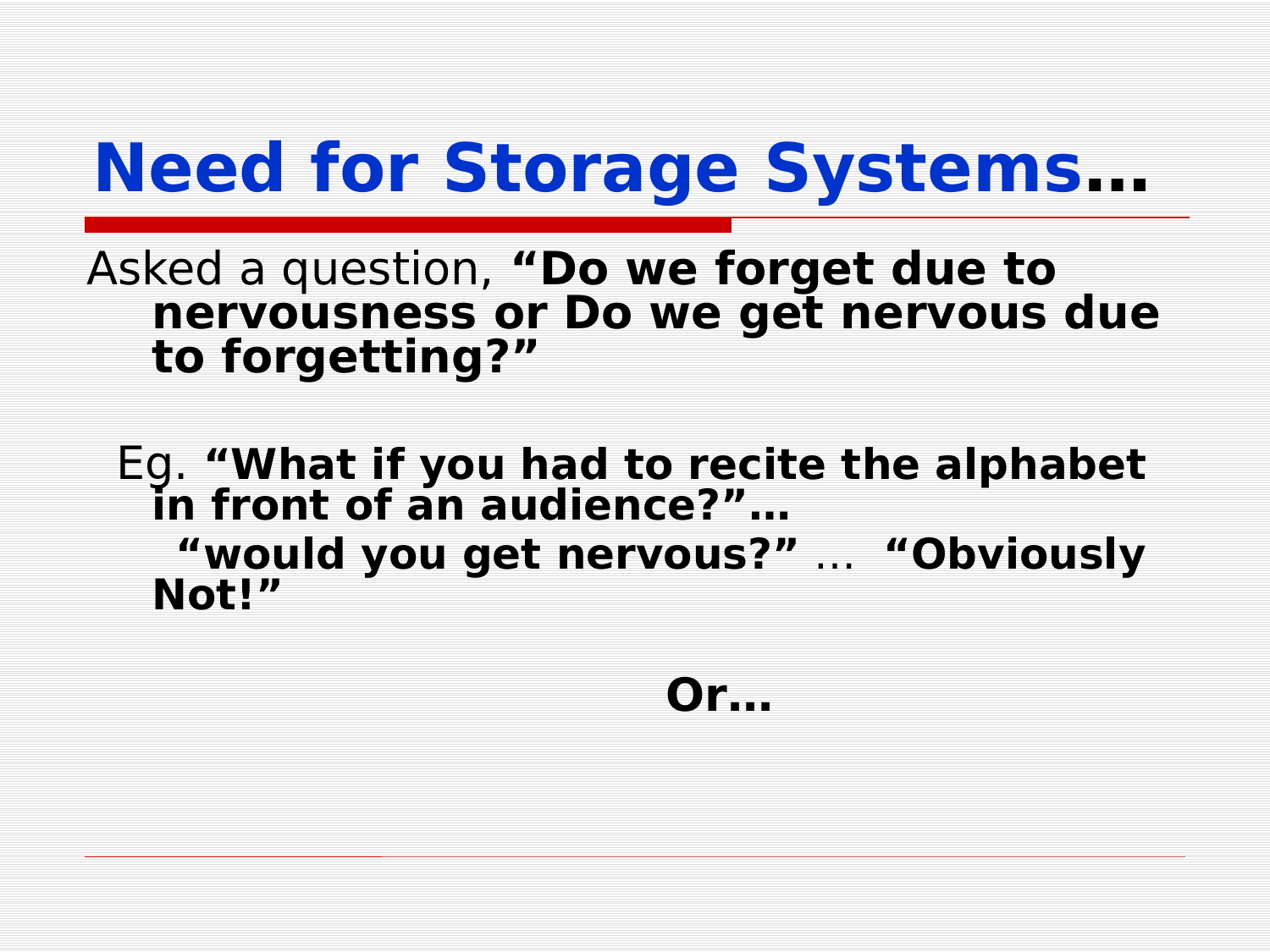

# Need for Storage Systems…
Asked a question, “Do we forget due to nervousness or Do we get nervous due to forgetting?”

  Eg. “What if you had to recite the alphabet in front of an audience?”…
      “would you get nervous?” …  “Obviously Not!”

                                    Or…